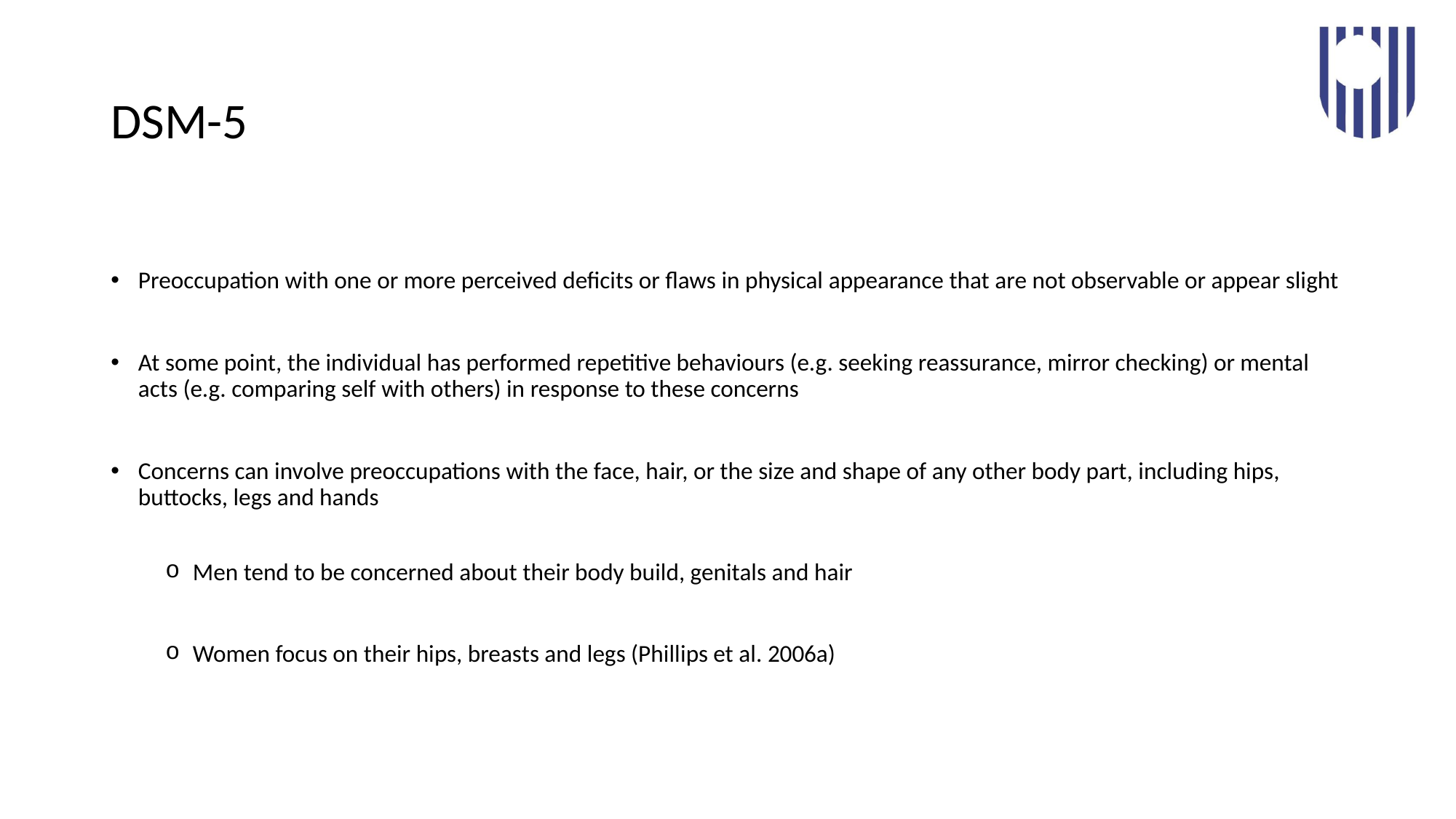

# DSM-5

Preoccupation with one or more perceived deficits or flaws in physical appearance that are not observable or appear slight

At some point, the individual has performed repetitive behaviours (e.g. seeking reassurance, mirror checking) or mental acts (e.g. comparing self with others) in response to these concerns

Concerns can involve preoccupations with the face, hair, or the size and shape of any other body part, including hips, buttocks, legs and hands

Men tend to be concerned about their body build, genitals and hair

Women focus on their hips, breasts and legs (Phillips et al. 2006a)